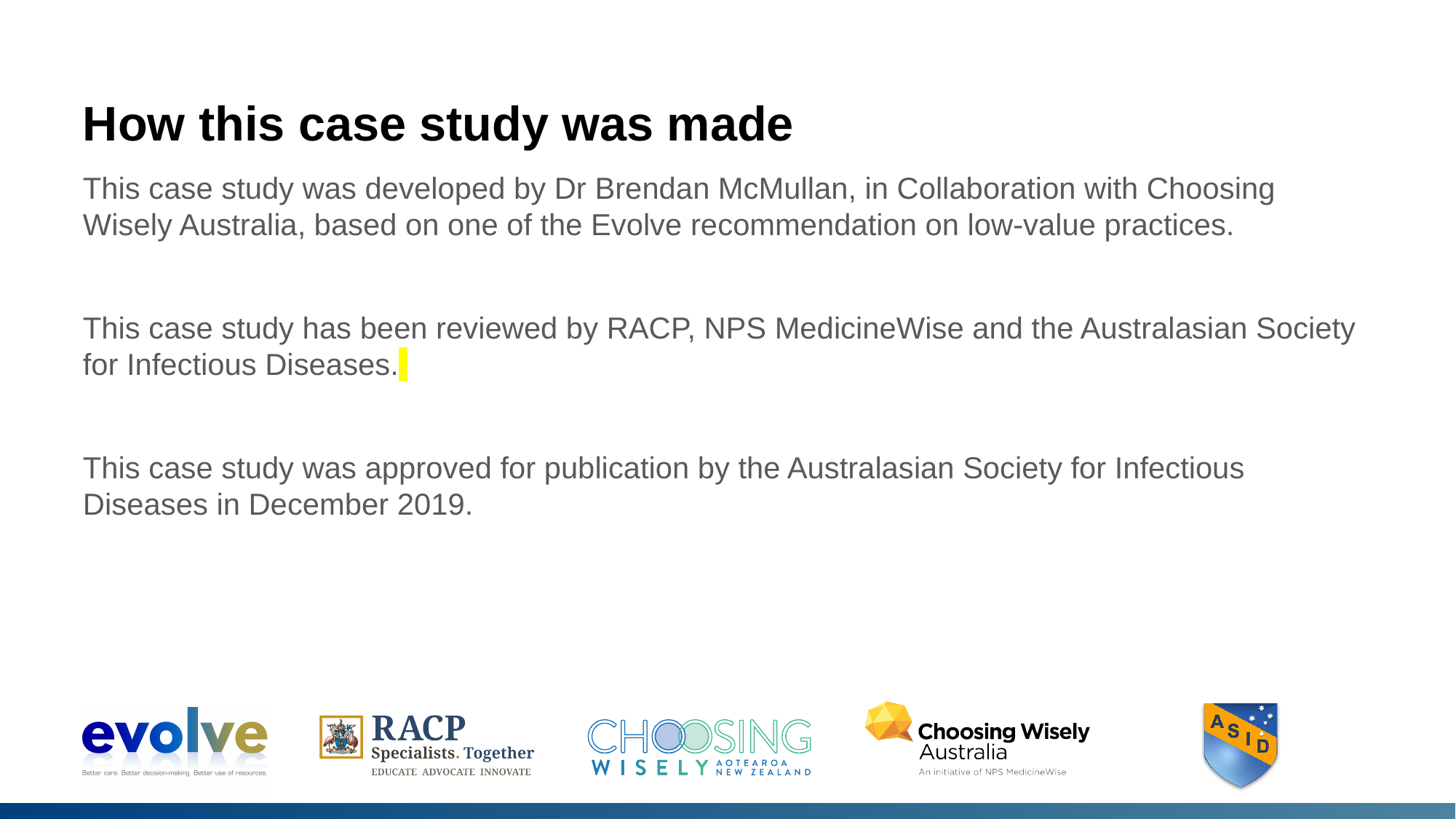

# How this case study was made
This case study was developed by Dr Brendan McMullan, in Collaboration with Choosing Wisely Australia, based on one of the Evolve recommendation on low-value practices.

This case study has been reviewed by RACP, NPS MedicineWise and the Australasian Society for Infectious Diseases.

This case study was approved for publication by the Australasian Society for Infectious Diseases in December 2019.